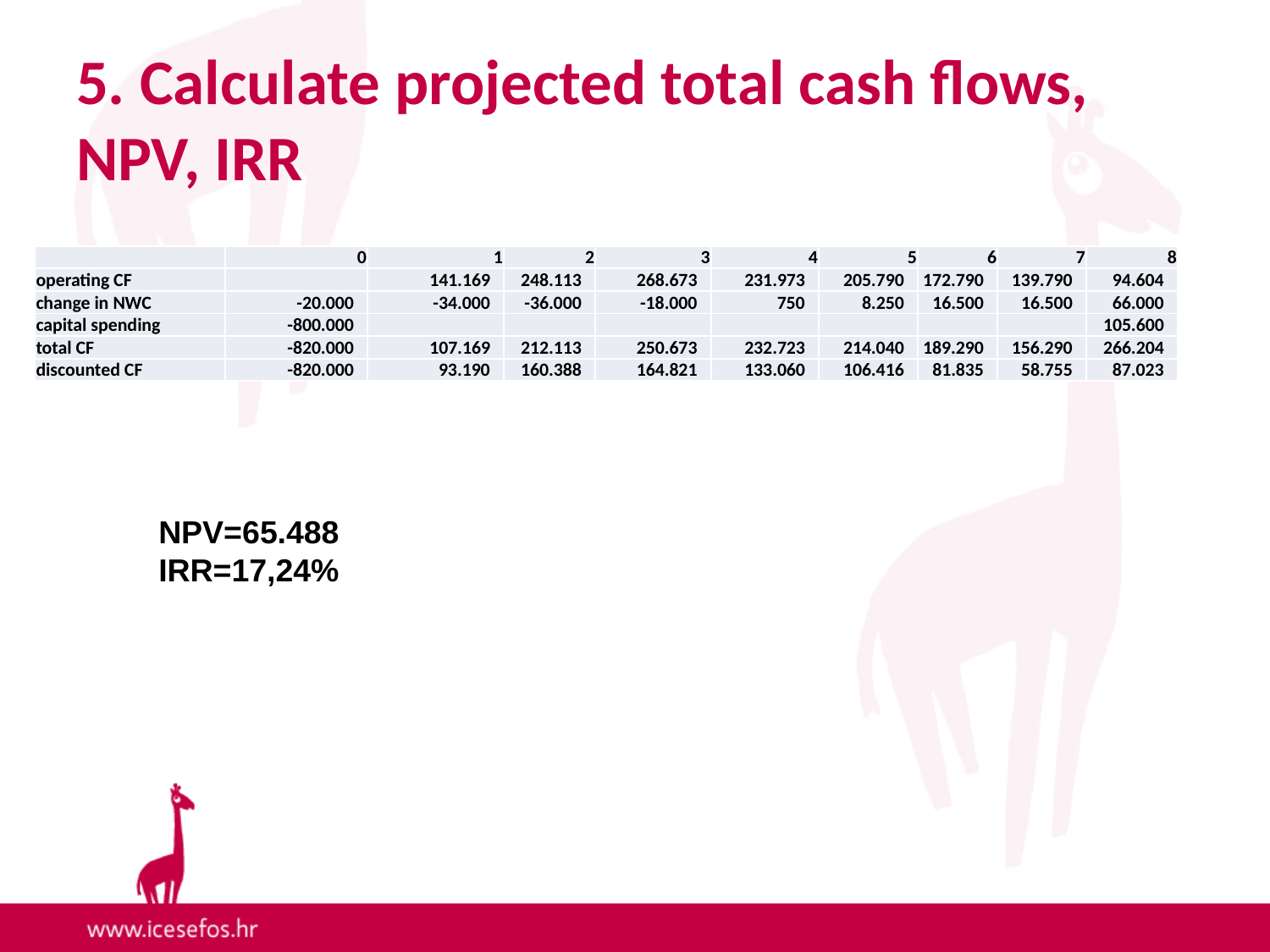

# 5. Calculate projected total cash flows, NPV, IRR
|  | 0 | 1 | 2 | 3 | 4 | 5 | 6 | 7 | 8 |
| --- | --- | --- | --- | --- | --- | --- | --- | --- | --- |
| operating CF |  | 141.169 | 248.113 | 268.673 | 231.973 | 205.790 | 172.790 | 139.790 | 94.604 |
| change in NWC | -20.000 | -34.000 | -36.000 | -18.000 | 750 | 8.250 | 16.500 | 16.500 | 66.000 |
| capital spending | -800.000 |  |  |  |  |  |  |  | 105.600 |
| total CF | -820.000 | 107.169 | 212.113 | 250.673 | 232.723 | 214.040 | 189.290 | 156.290 | 266.204 |
| discounted CF | -820.000 | 93.190 | 160.388 | 164.821 | 133.060 | 106.416 | 81.835 | 58.755 | 87.023 |
NPV=65.488
IRR=17,24%